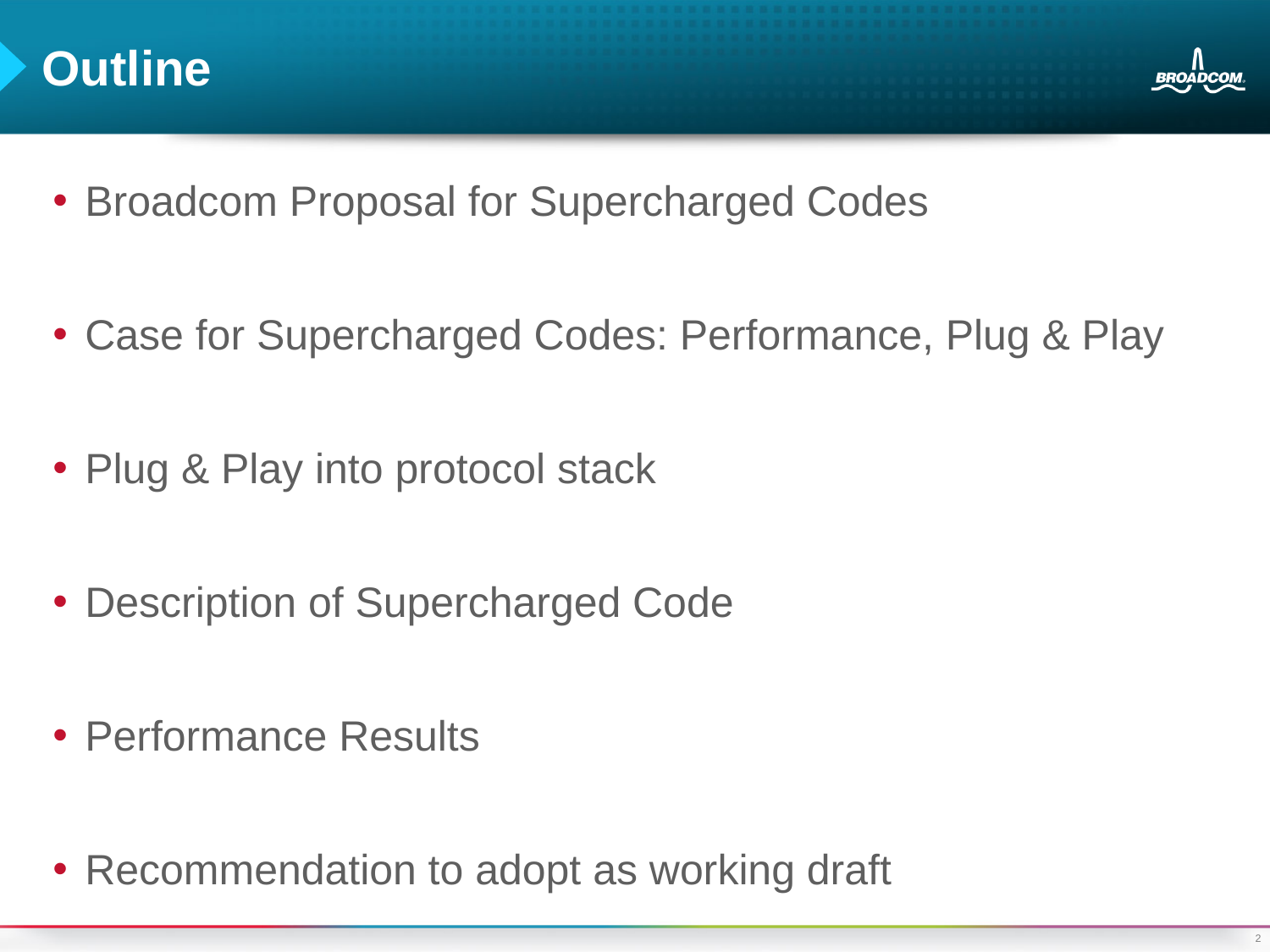

# Outline
Broadcom Proposal for Supercharged Codes

Case for Supercharged Codes: Performance, Plug & Play

Plug & Play into protocol stack

Description of Supercharged Code

Performance Results

Recommendation to adopt as working draft